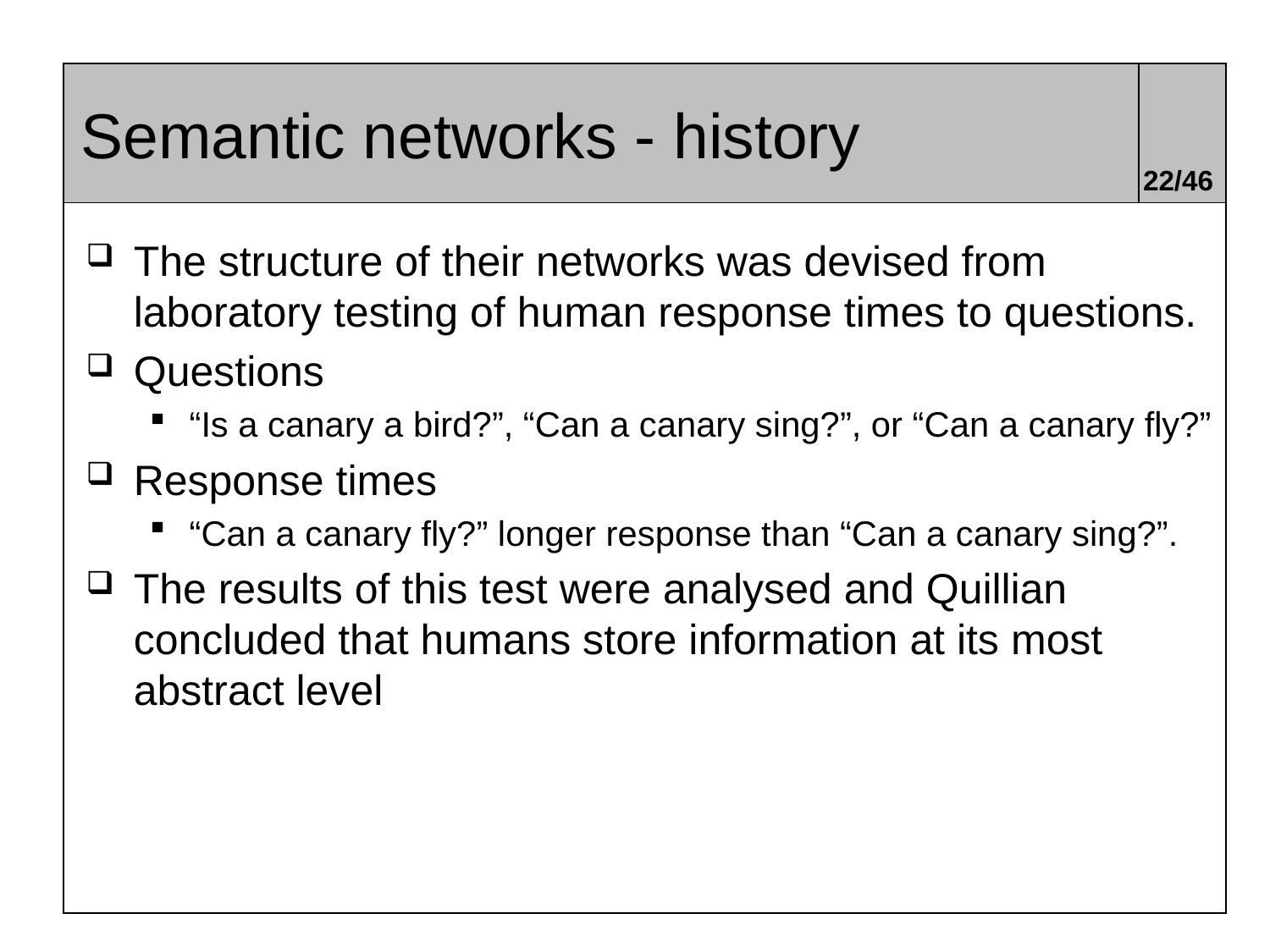

# Semantic networks - history
22/46
The structure of their networks was devised from laboratory testing of human response times to questions.
Questions
“Is a canary a bird?”, “Can a canary sing?”, or “Can a canary fly?”
Response times
“Can a canary fly?” longer response than “Can a canary sing?”.
The results of this test were analysed and Quillian concluded that humans store information at its most abstract level